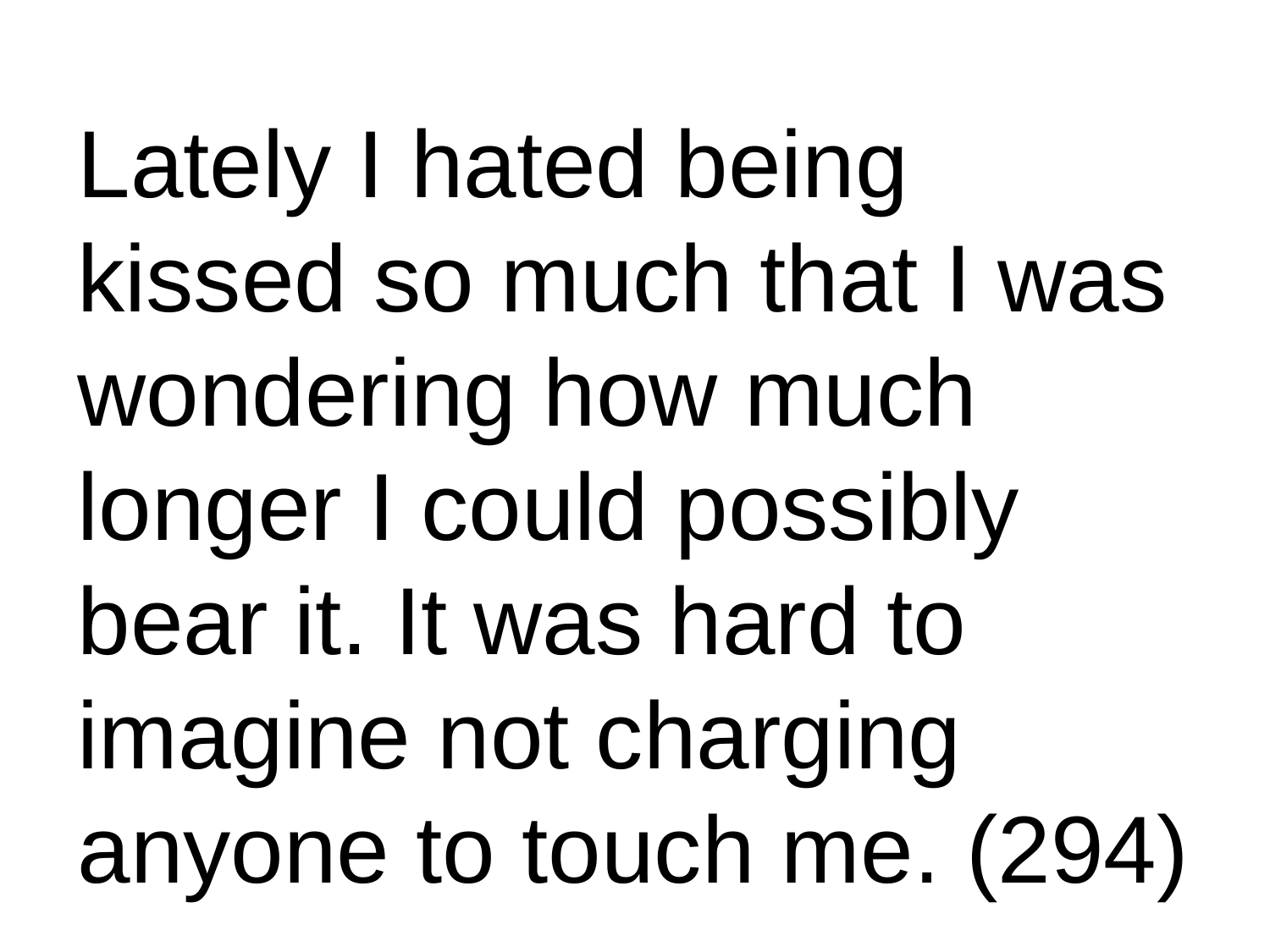

Lately I hated being kissed so much that I was wondering how much longer I could possibly bear it. It was hard to imagine not charging anyone to touch me. (294)